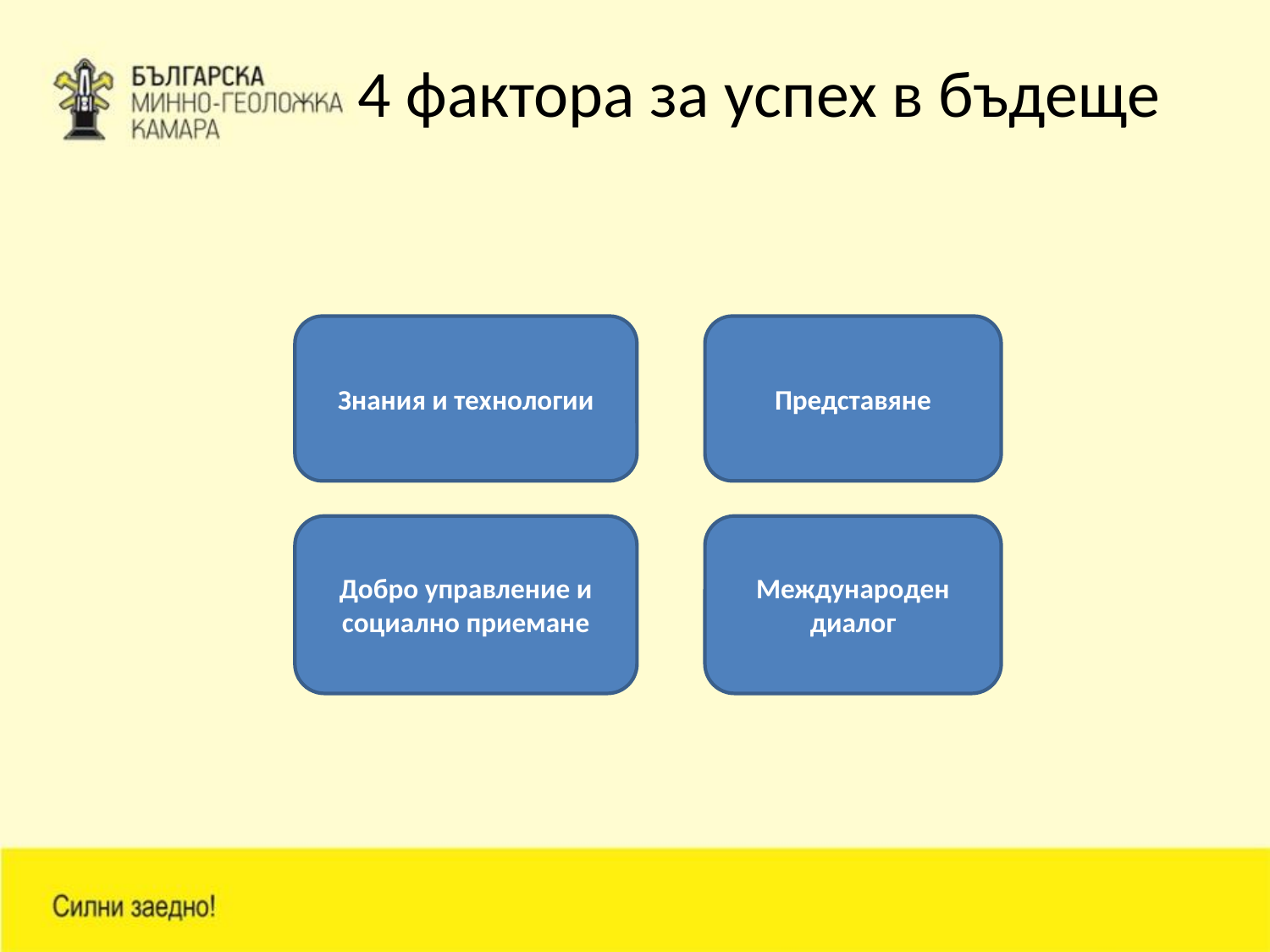

# 4 фактора за успех в бъдеще
Знания и технологии
Представяне
Добро управление и социално приемане
Международен диалог